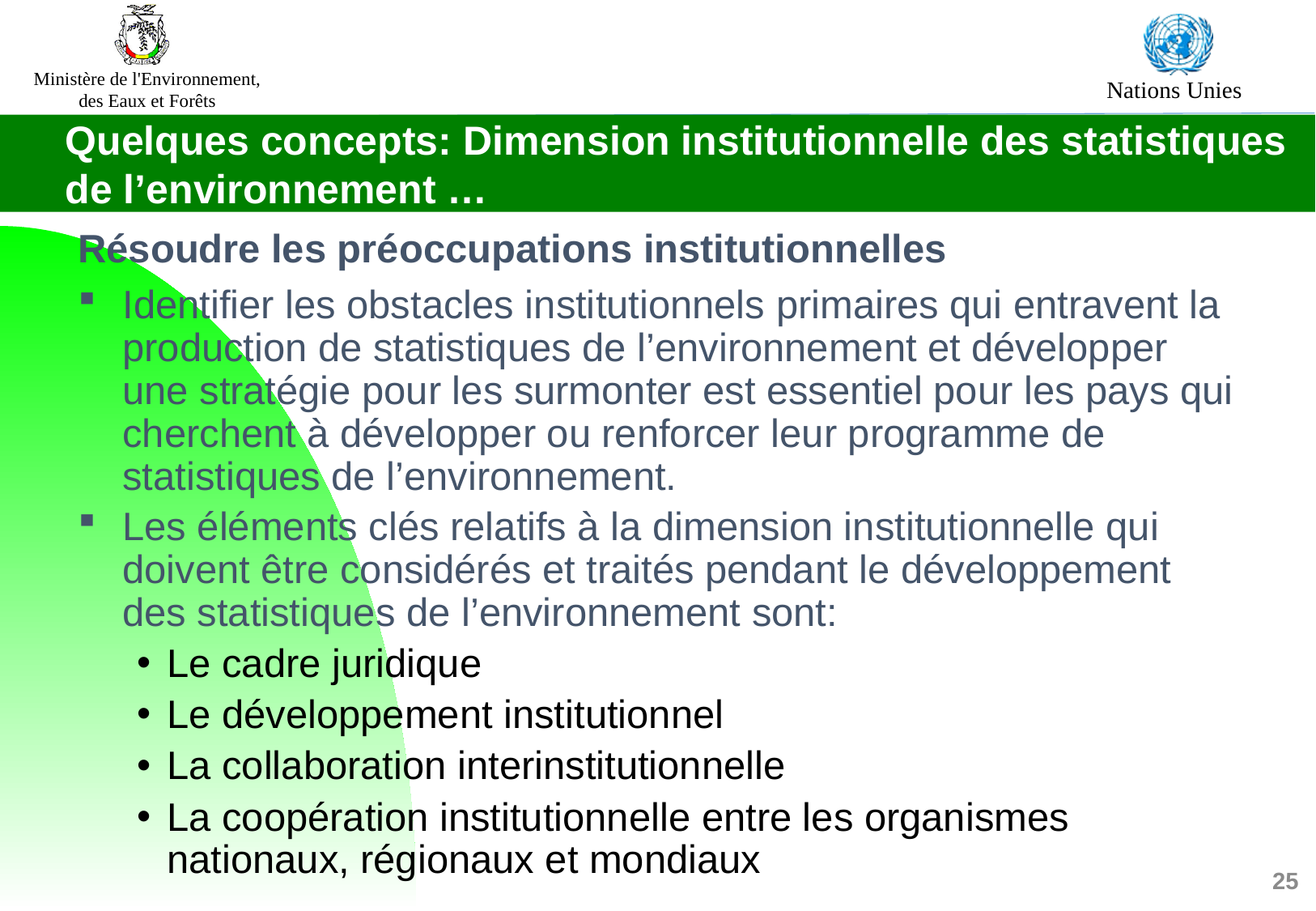

Quelques concepts: Dimension institutionnelle des statistiques de l’environnement …
Résoudre les préoccupations institutionnelles
Identifier les obstacles institutionnels primaires qui entravent la production de statistiques de l’environnement et développer une stratégie pour les surmonter est essentiel pour les pays qui cherchent à développer ou renforcer leur programme de statistiques de l’environnement.
Les éléments clés relatifs à la dimension institutionnelle qui doivent être considérés et traités pendant le développement des statistiques de l’environnement sont:
Le cadre juridique
Le développement institutionnel
La collaboration interinstitutionnelle
La coopération institutionnelle entre les organismes nationaux, régionaux et mondiaux

25